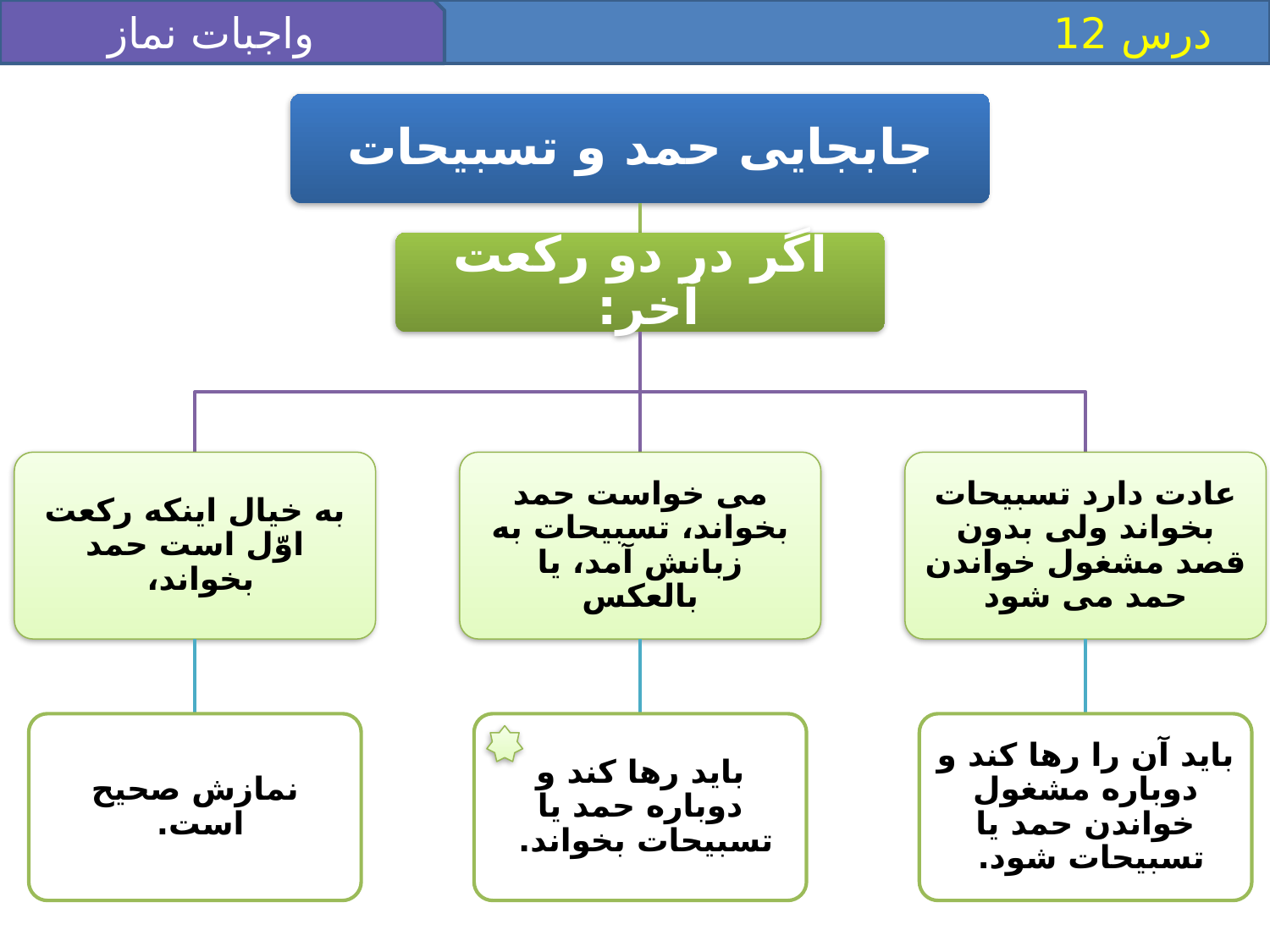

واجبات نماز 2
 درس 12
جابجايى حمد و تسبيحات

اگر در دو ركعت آخر:

به خيال اينكه ركعت اوّل است حمد بخواند،

مى خواست حمد بخواند، تسبيحات به زبانش آمد، يا بالعکس

عادت دارد تسبيحات بخواند ولى بدون قصد مشغول خواندن حمد مى شود

نمازش صحيح است.

بايد رها كند و دوباره حمد يا تسبيحات بخواند.

بايد آن را رها كند و دوباره مشغول خواندن حمد يا تسبيحات شود.